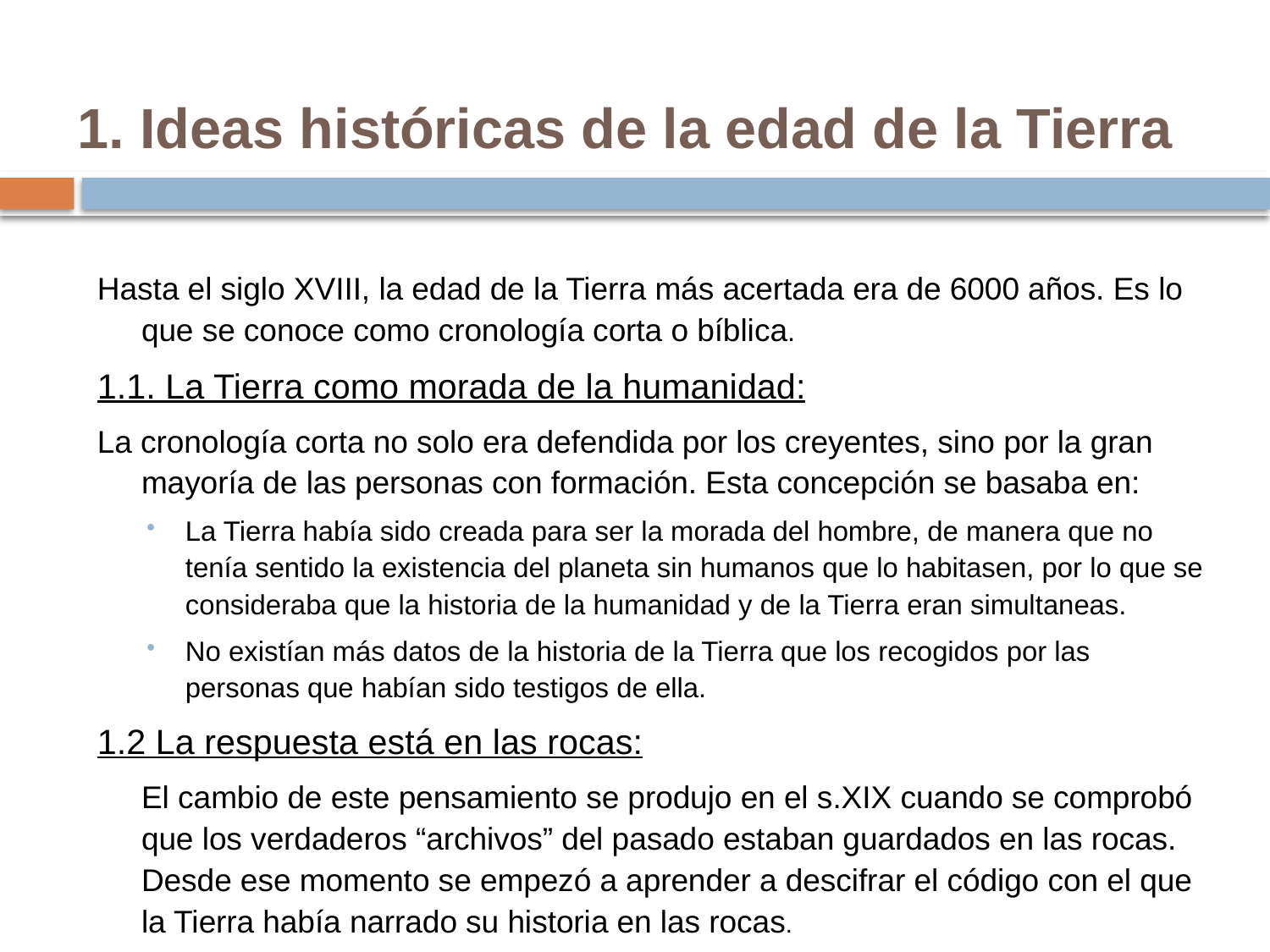

# 1. Ideas históricas de la edad de la Tierra
Hasta el siglo XVIII, la edad de la Tierra más acertada era de 6000 años. Es lo que se conoce como cronología corta o bíblica.
1.1. La Tierra como morada de la humanidad:
La cronología corta no solo era defendida por los creyentes, sino por la gran mayoría de las personas con formación. Esta concepción se basaba en:
La Tierra había sido creada para ser la morada del hombre, de manera que no tenía sentido la existencia del planeta sin humanos que lo habitasen, por lo que se consideraba que la historia de la humanidad y de la Tierra eran simultaneas.
No existían más datos de la historia de la Tierra que los recogidos por las personas que habían sido testigos de ella.
1.2 La respuesta está en las rocas:
	El cambio de este pensamiento se produjo en el s.XIX cuando se comprobó que los verdaderos “archivos” del pasado estaban guardados en las rocas. Desde ese momento se empezó a aprender a descifrar el código con el que la Tierra había narrado su historia en las rocas.